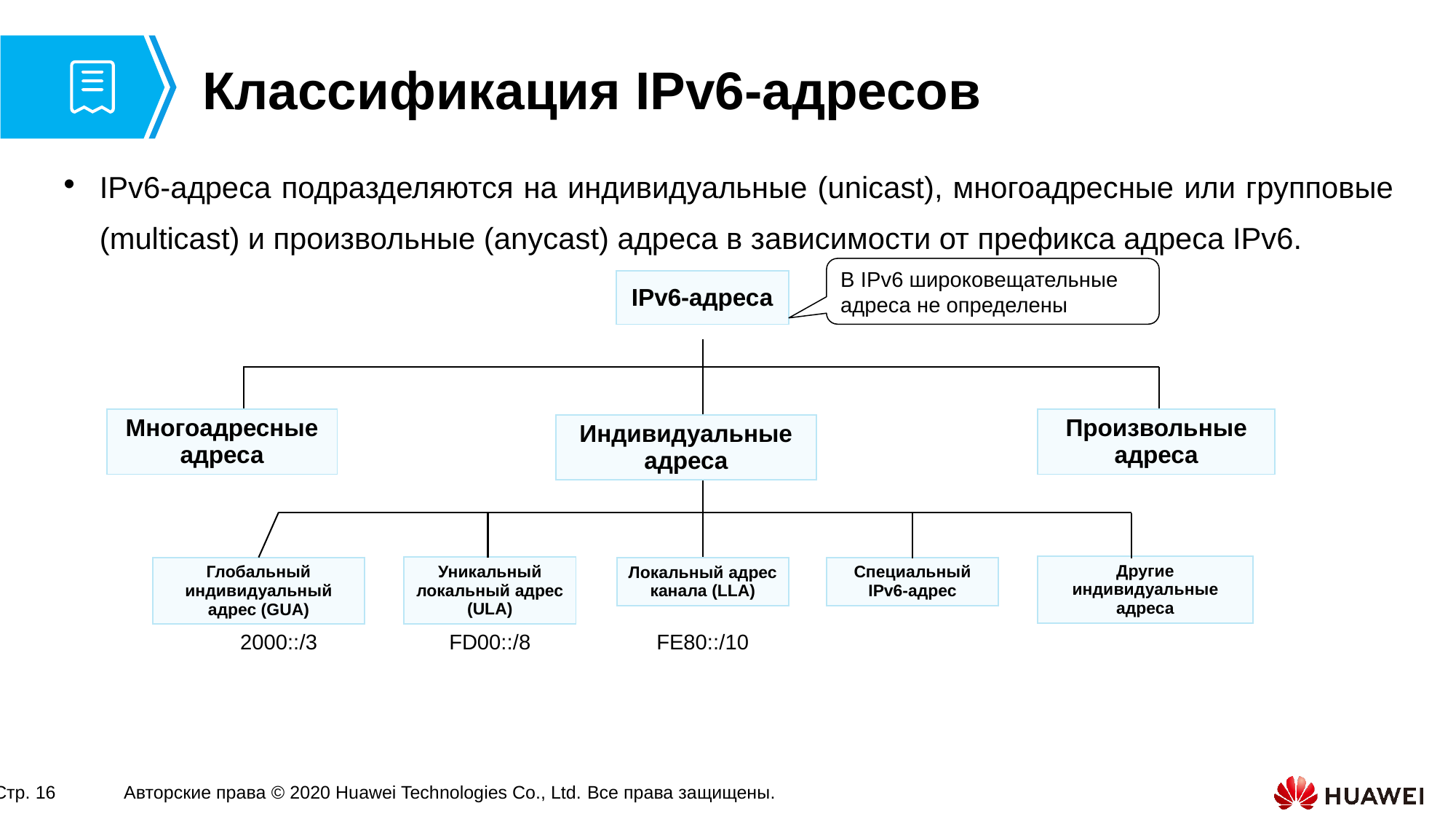

# Классификация IPv6-адресов
IPv6-адреса подразделяются на индивидуальные (unicast), многоадресные или групповые (multicast) и произвольные (anycast) адреса в зависимости от префикса адреса IPv6.
В IPv6 широковещательные адреса не определены
| IPv6-адреса |
| --- |
| Многоадресные адреса |
| --- |
| Произвольные адреса |
| --- |
| Индивидуальные адреса |
| --- |
| Другие индивидуальные адреса |
| --- |
| Уникальный локальный адрес (ULA) |
| --- |
| Глобальный индивидуальный адрес (GUA) |
| --- |
| Специальный IPv6-адрес |
| --- |
| Локальный адрес канала (LLA) |
| --- |
2000::/3
FD00::/8
FE80::/10